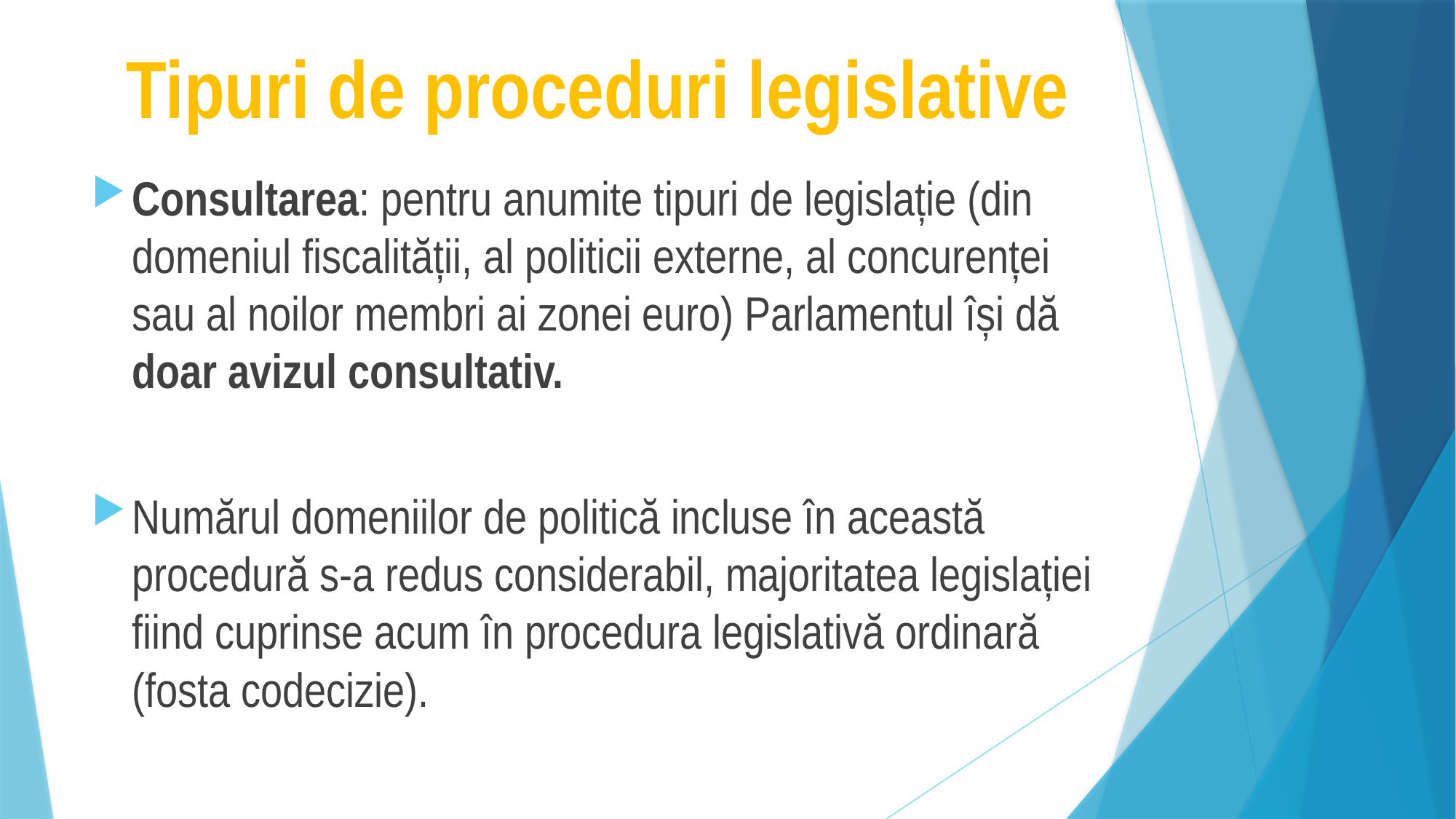

# Tipuri de proceduri legislative
Consultarea: pentru anumite tipuri de legislație (din domeniul fiscalității, al politicii externe, al concurenței sau al noilor membri ai zonei euro) Parlamentul își dă doar avizul consultativ.

Numărul domeniilor de politică incluse în această procedură s-a redus considerabil, majoritatea legislației fiind cuprinse acum în procedura legislativă ordinară (fosta codecizie).